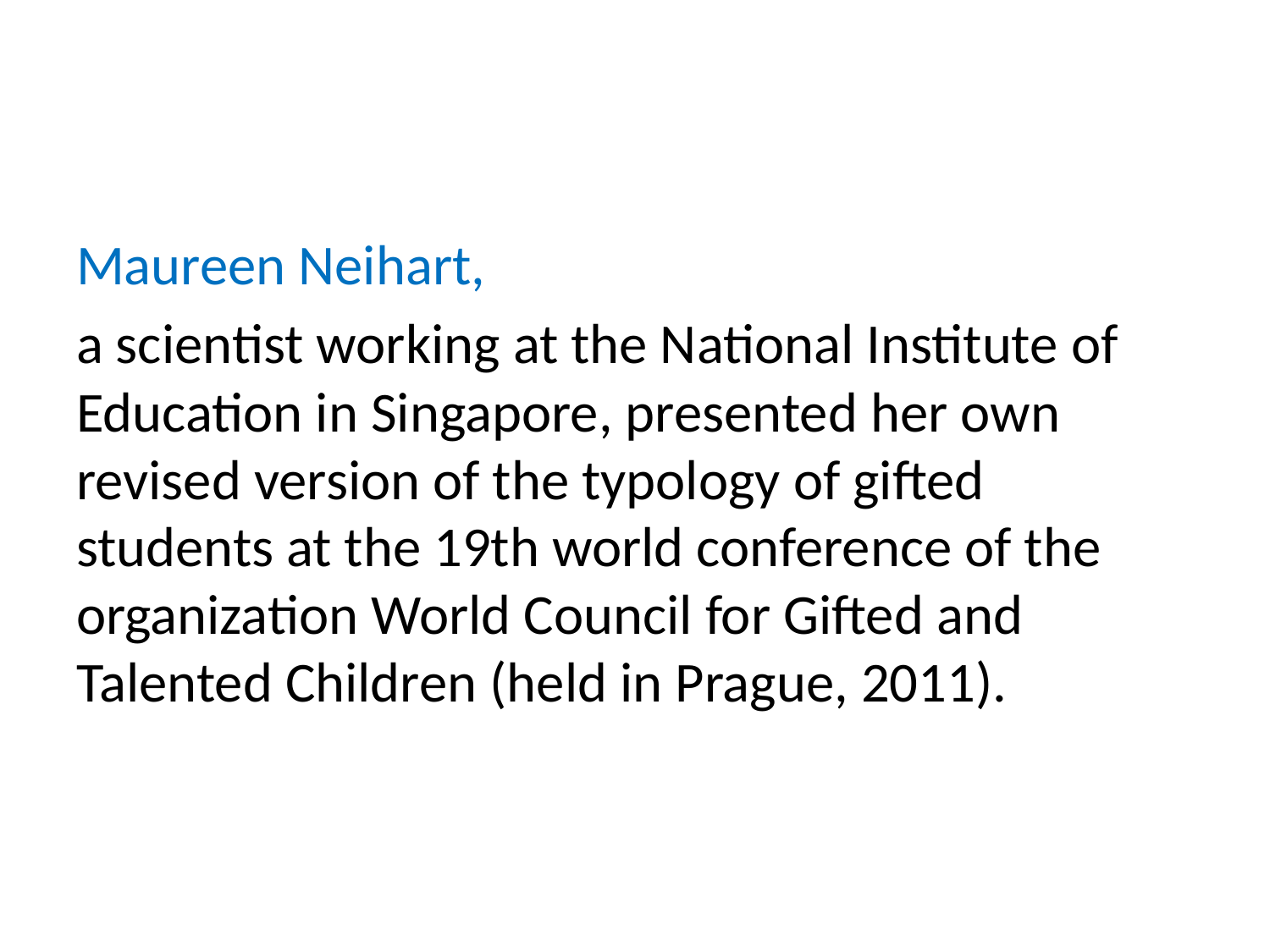

#
Maureen Neihart,
a scientist working at the National Institute of Education in Singapore, presented her own revised version of the typology of gifted students at the 19th world conference of the organization World Council for Gifted and Talented Children (held in Prague, 2011).